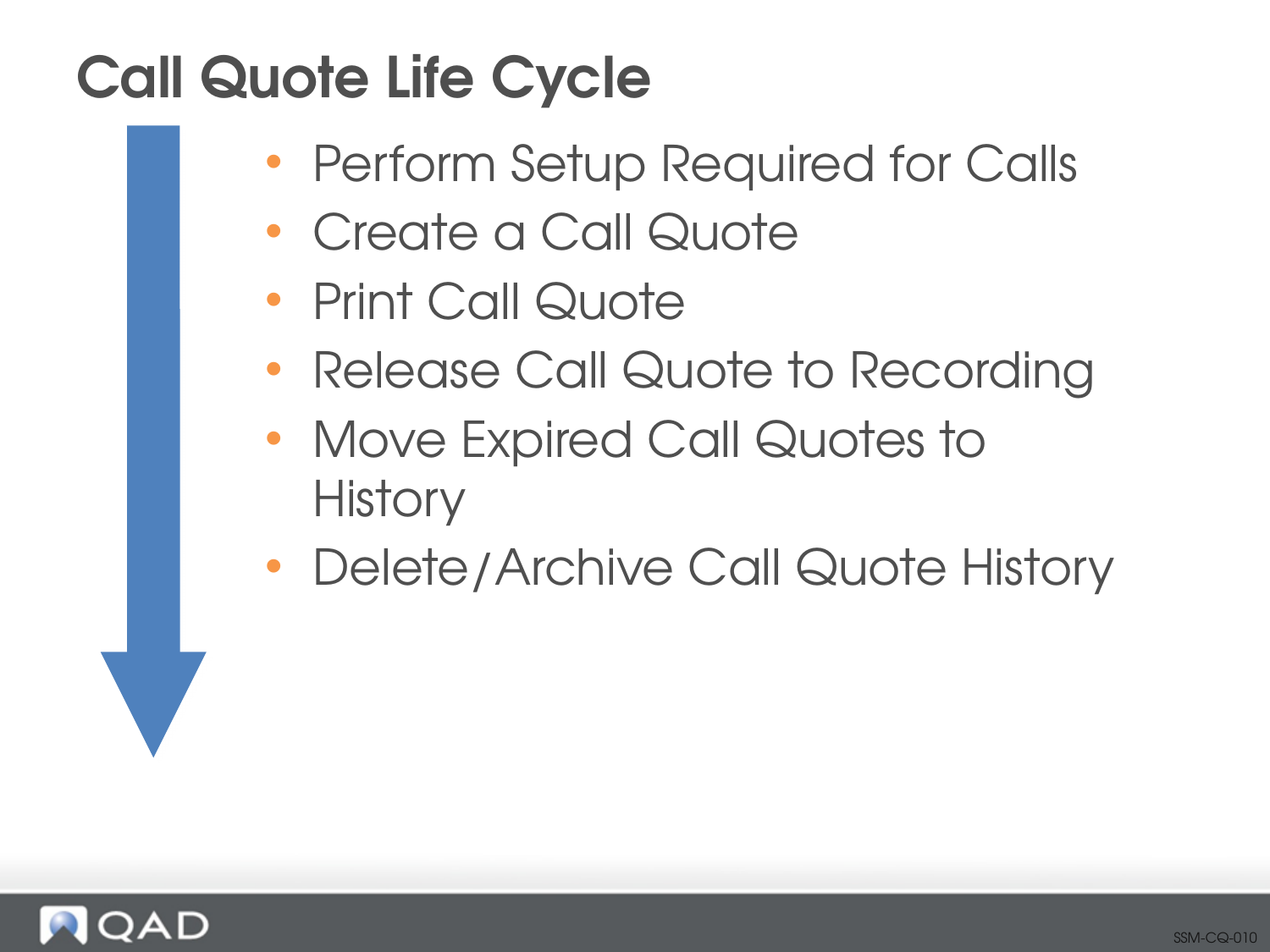

# Call Quote Life Cycle

Perform Setup Required for Calls
Create a Call Quote
Print Call Quote
Release Call Quote to Recording
Move Expired Call Quotes to History
Delete/Archive Call Quote History

SSM-CQ-010